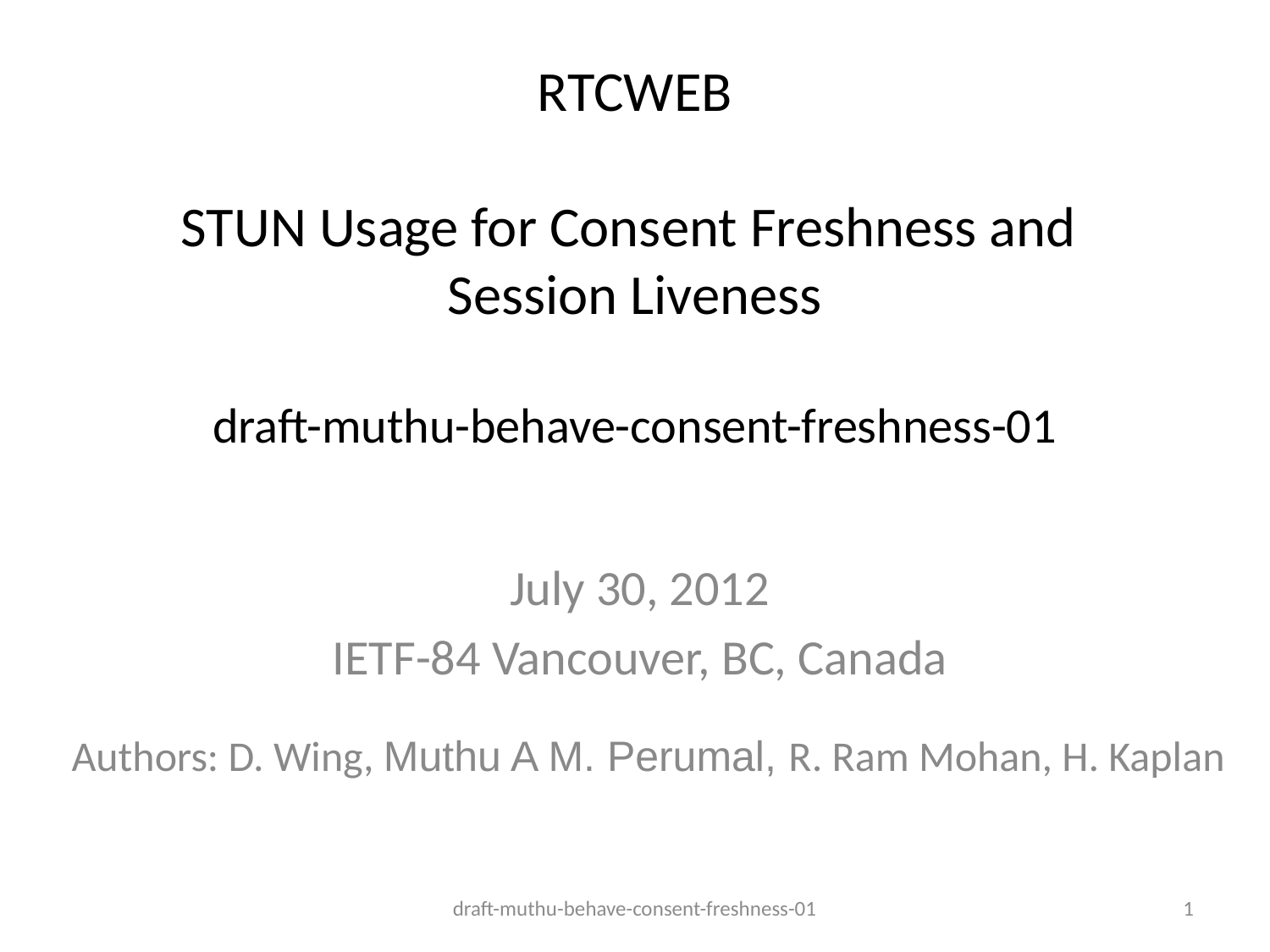

# RTCWEB STUN Usage for Consent Freshness and Session Liveness draft-muthu-behave-consent-freshness-01
July 30, 2012
IETF-84 Vancouver, BC, Canada

Authors: D. Wing, Muthu A M. Perumal, R. Ram Mohan, H. Kaplan

draft-muthu-behave-consent-freshness-01
1